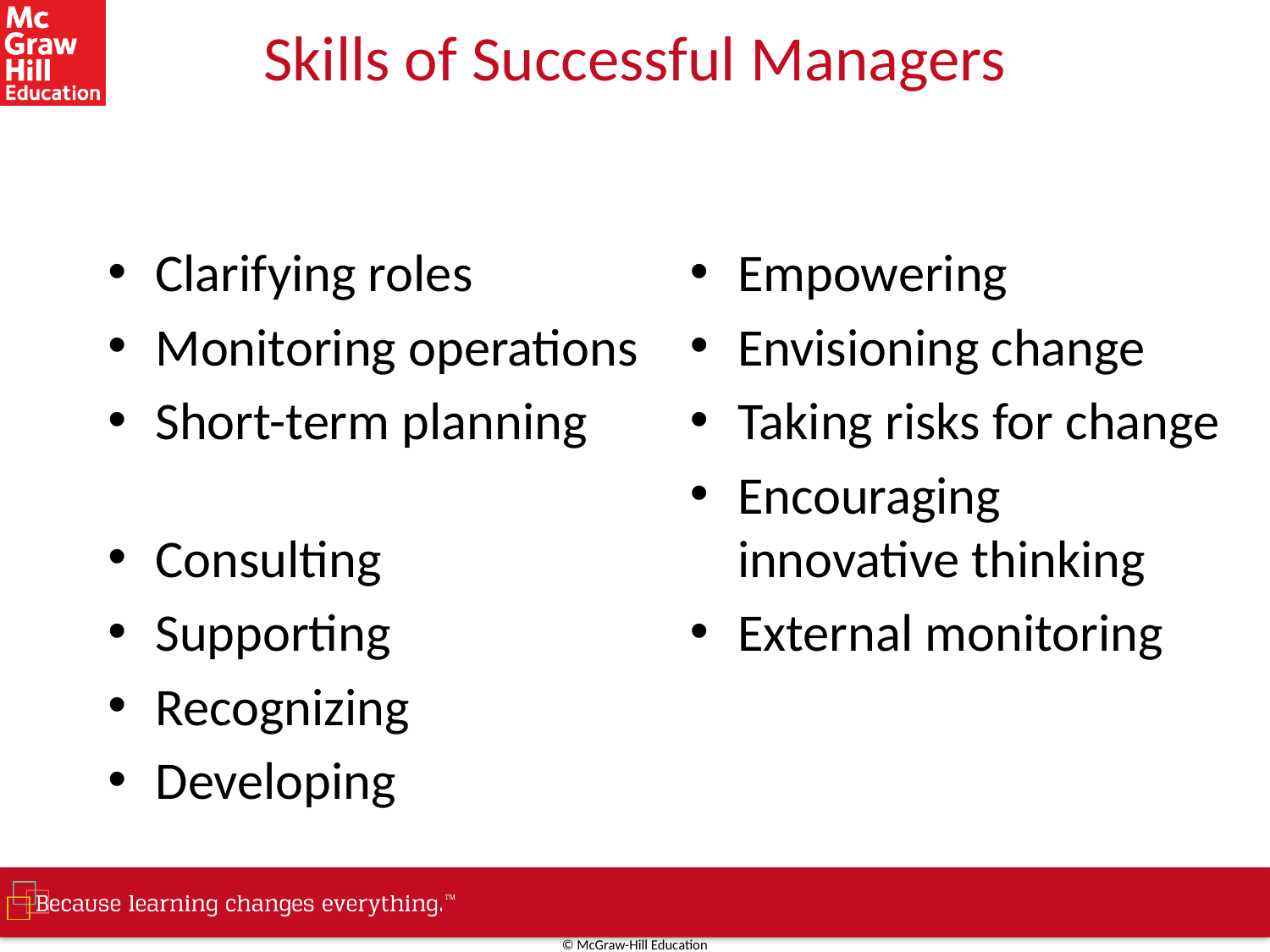

# Skills of Successful Managers
Clarifying roles
Monitoring operations
Short-term planning
Consulting
Supporting
Recognizing
Developing

Empowering
Envisioning change
Taking risks for change
Encouraging innovative thinking
External monitoring